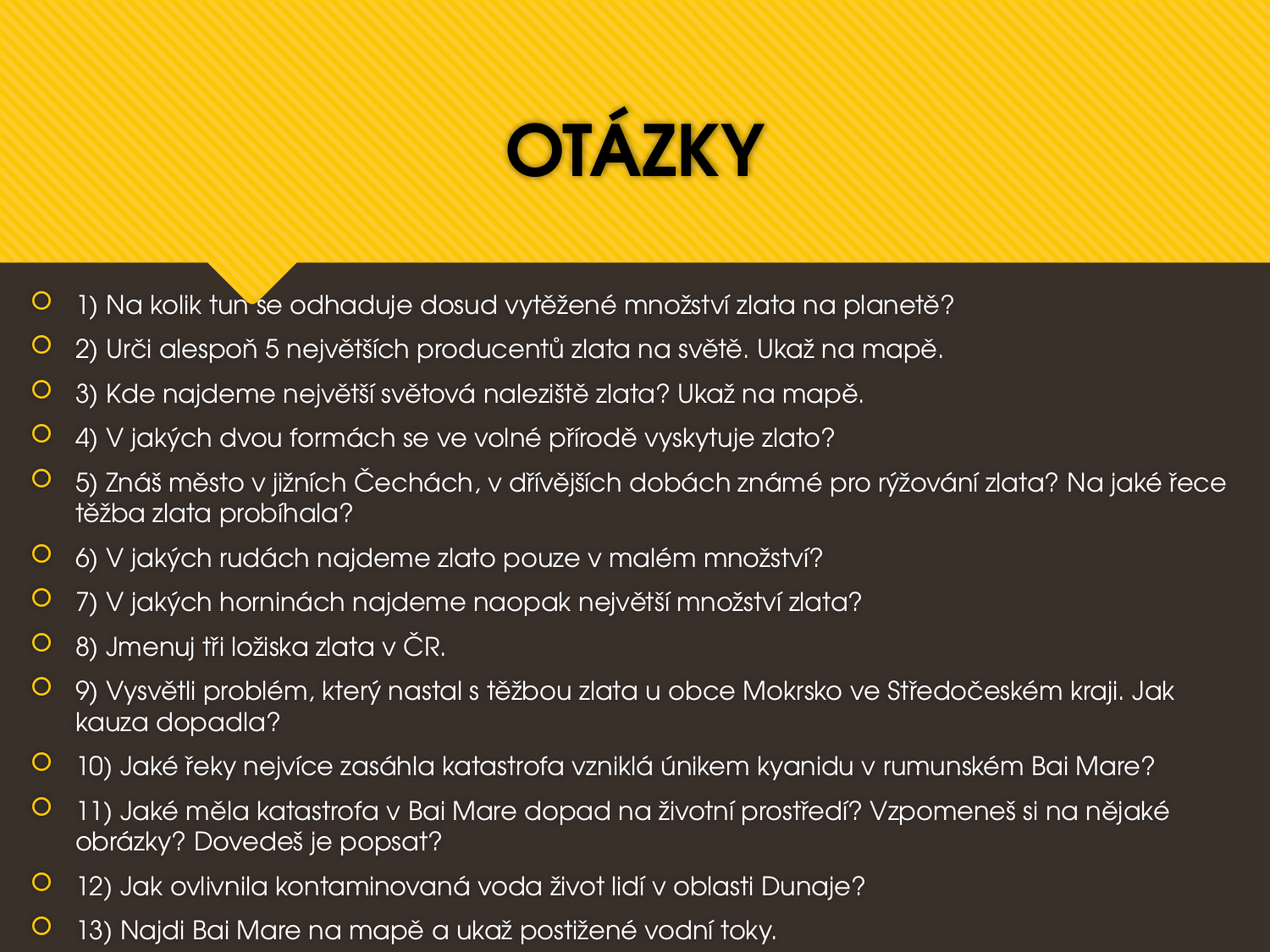

# OTÁZKY
1) Na kolik tun se odhaduje dosud vytěžené množství zlata na planetě?
2) Urči alespoň 5 největších producentů zlata na světě. Ukaž na mapě.
3) Kde najdeme největší světová naleziště zlata? Ukaž na mapě.
4) V jakých dvou formách se ve volné přírodě vyskytuje zlato?
5) Znáš město v jižních Čechách, v dřívějších dobách známé pro rýžování zlata? Na jaké řece těžba zlata probíhala?
6) V jakých rudách najdeme zlato pouze v malém množství?
7) V jakých horninách najdeme naopak největší množství zlata?
8) Jmenuj tři ložiska zlata v ČR.
9) Vysvětli problém, který nastal s těžbou zlata u obce Mokrsko ve Středočeském kraji. Jak kauza dopadla?
10) Jaké řeky nejvíce zasáhla katastrofa vzniklá únikem kyanidu v rumunském Bai Mare?
11) Jaké měla katastrofa v Bai Mare dopad na životní prostředí? Vzpomeneš si na nějaké obrázky? Dovedeš je popsat?
12) Jak ovlivnila kontaminovaná voda život lidí v oblasti Dunaje?
13) Najdi Bai Mare na mapě a ukaž postižené vodní toky.